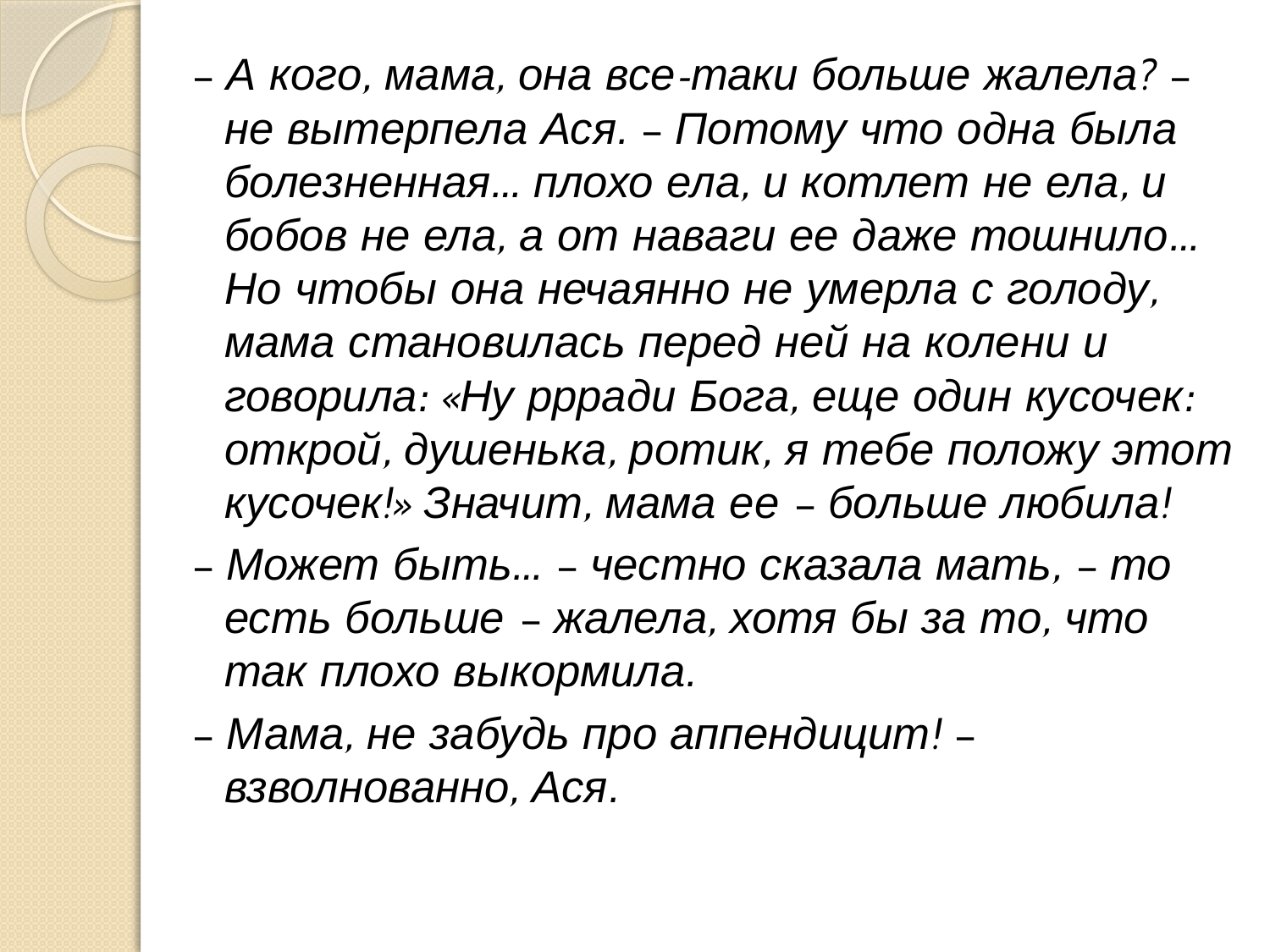

– А кого, мама, она все-таки больше жалела? – не вытерпела Ася. – Потому что одна была болезненная… плохо ела, и котлет не ела, и бобов не ела, а от наваги ее даже тошнило… Но чтобы она нечаянно не умерла с голоду, мама становилась перед ней на колени и говорила: «Ну ррради Бога, еще один кусочек: открой, душенька, ротик, я тебе положу этот кусочек!» Значит, мама ее – больше любила!
– Может быть… – честно сказала мать, – то есть больше – жалела, хотя бы за то, что так плохо выкормила.
– Мама, не забудь про аппендицит! – взволнованно, Ася.